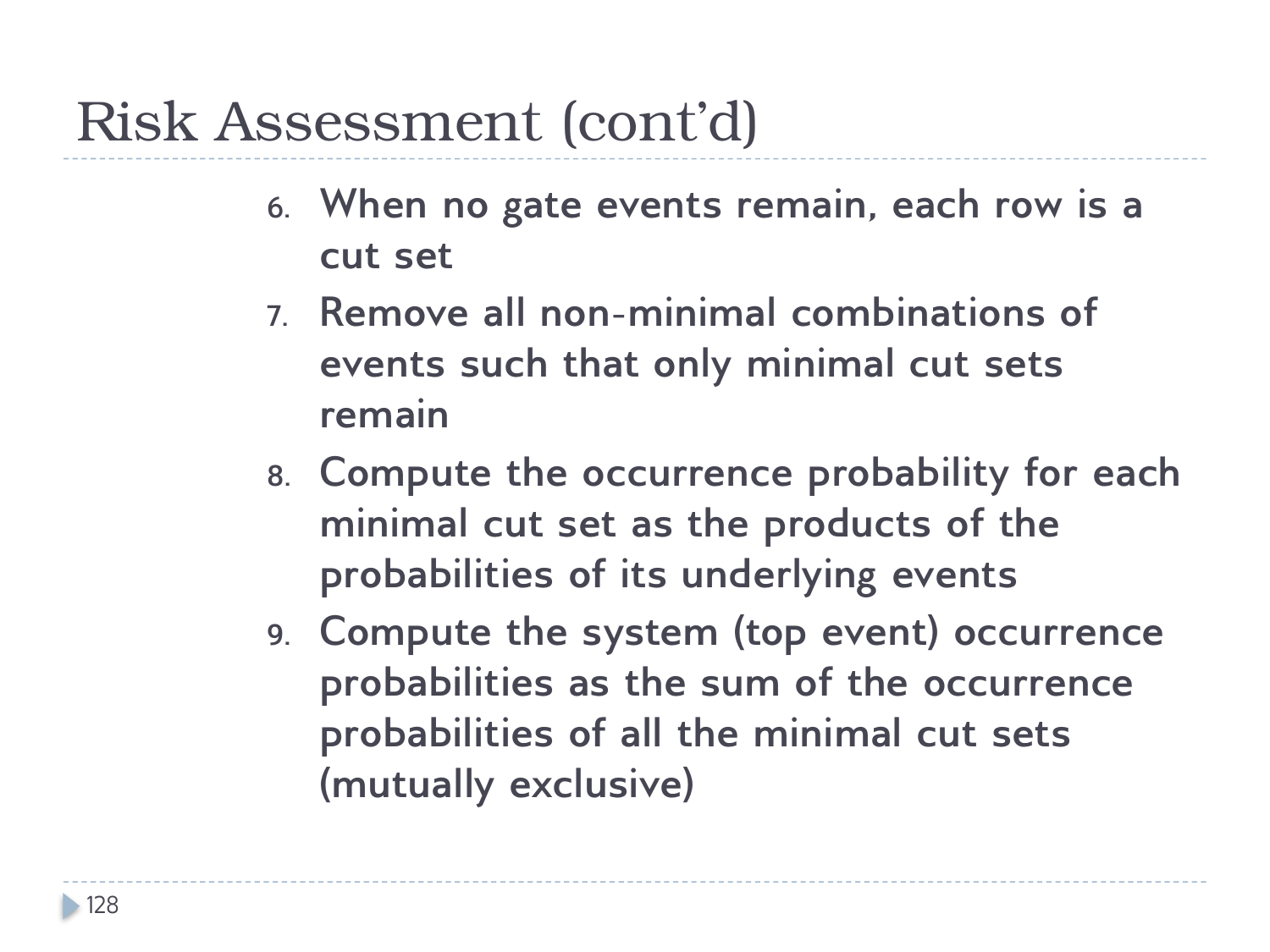

# Risk Assessment (cont’d)
When no gate events remain, each row is a cut set
Remove all non-minimal combinations of events such that only minimal cut sets remain
Compute the occurrence probability for each minimal cut set as the products of the probabilities of its underlying events
Compute the system (top event) occurrence probabilities as the sum of the occurrence probabilities of all the minimal cut sets (mutually exclusive)
128